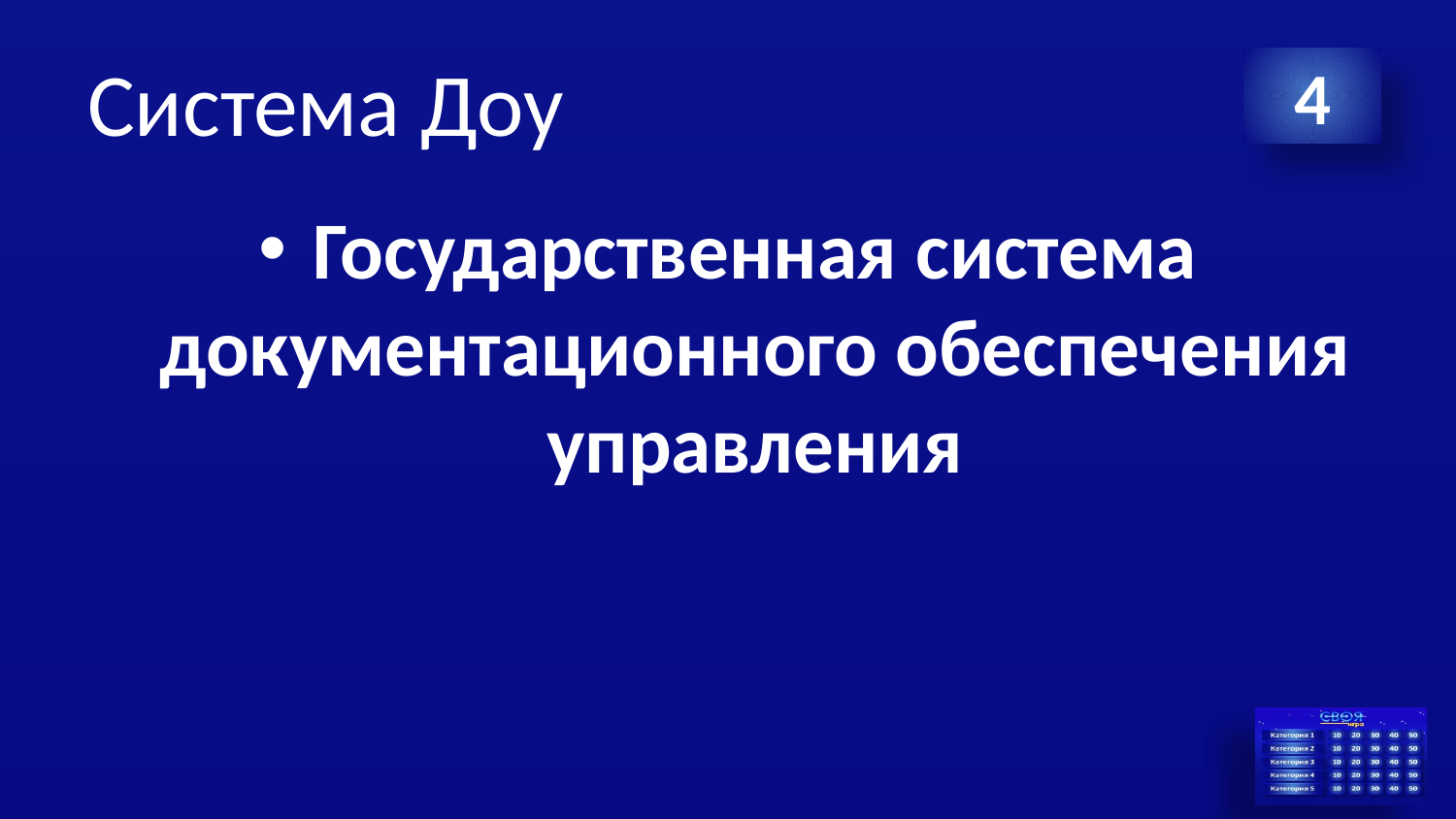

# Система Доу
4
Государственная система документационного обеспечения управления